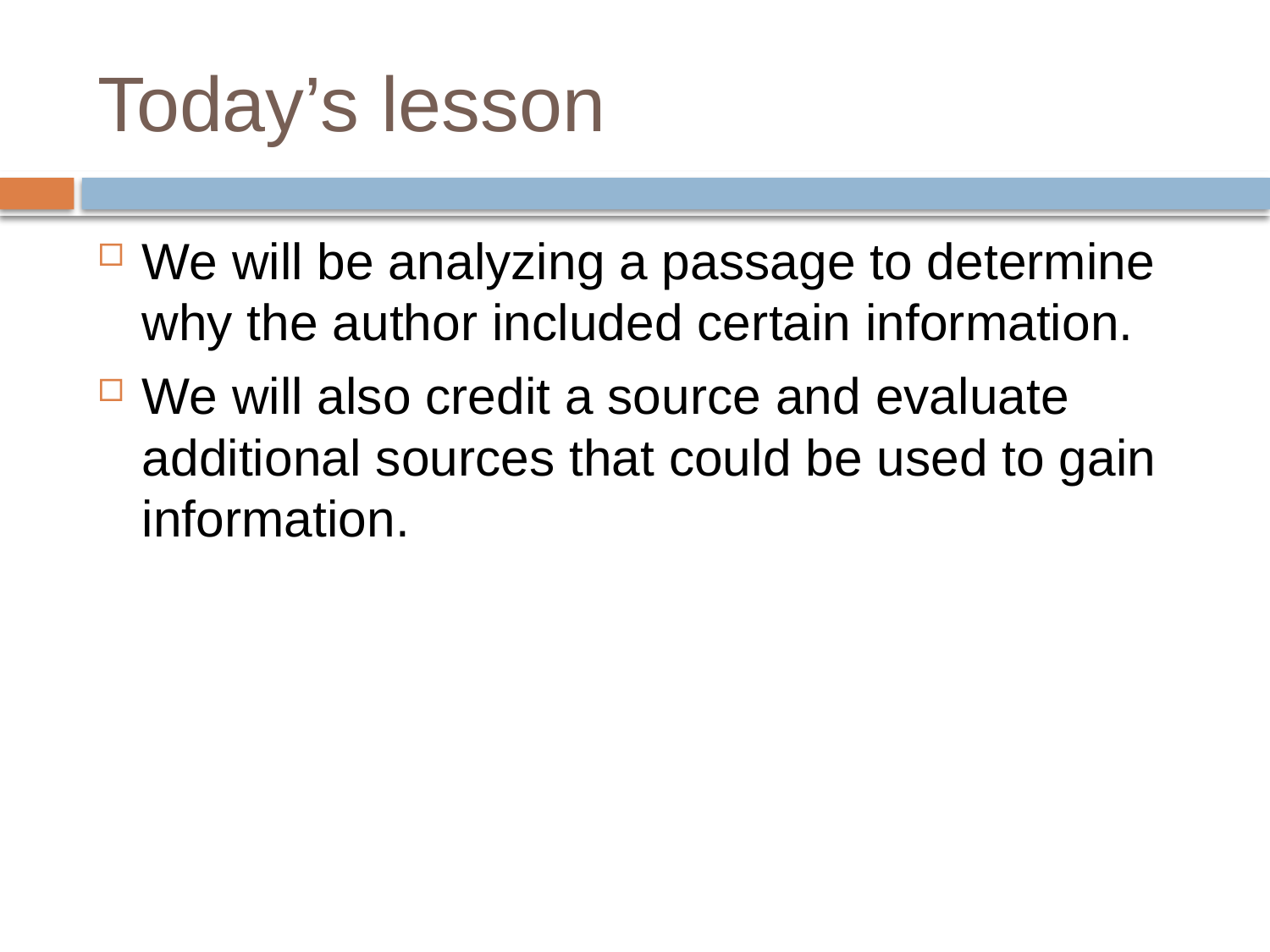

# Today’s lesson
We will be analyzing a passage to determine why the author included certain information.
We will also credit a source and evaluate additional sources that could be used to gain information.